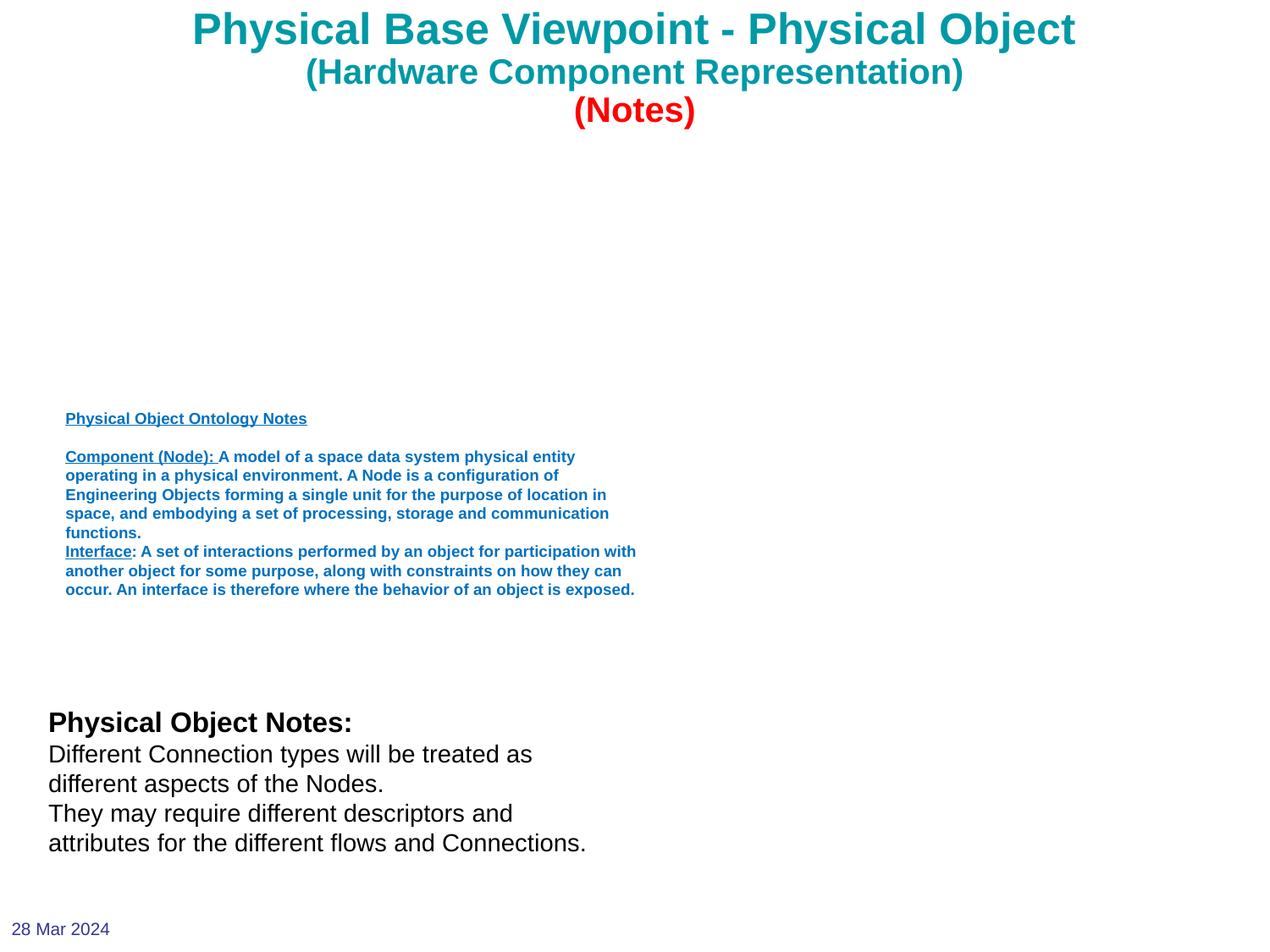

Physical Base Viewpoint - Physical Object
(Hardware Component Representation)
(Notes)
Physical Object Ontology Notes

Component (Node): A model of a space data system physical entity operating in a physical environment. A Node is a configuration of Engineering Objects forming a single unit for the purpose of location in space, and embodying a set of processing, storage and communication functions.
Interface: A set of interactions performed by an object for participation with another object for some purpose, along with constraints on how they can occur. An interface is therefore where the behavior of an object is exposed.
Physical Object Notes:
Different Connection types will be treated as different aspects of the Nodes.
They may require different descriptors and attributes for the different flows and Connections.
28 Mar 2024